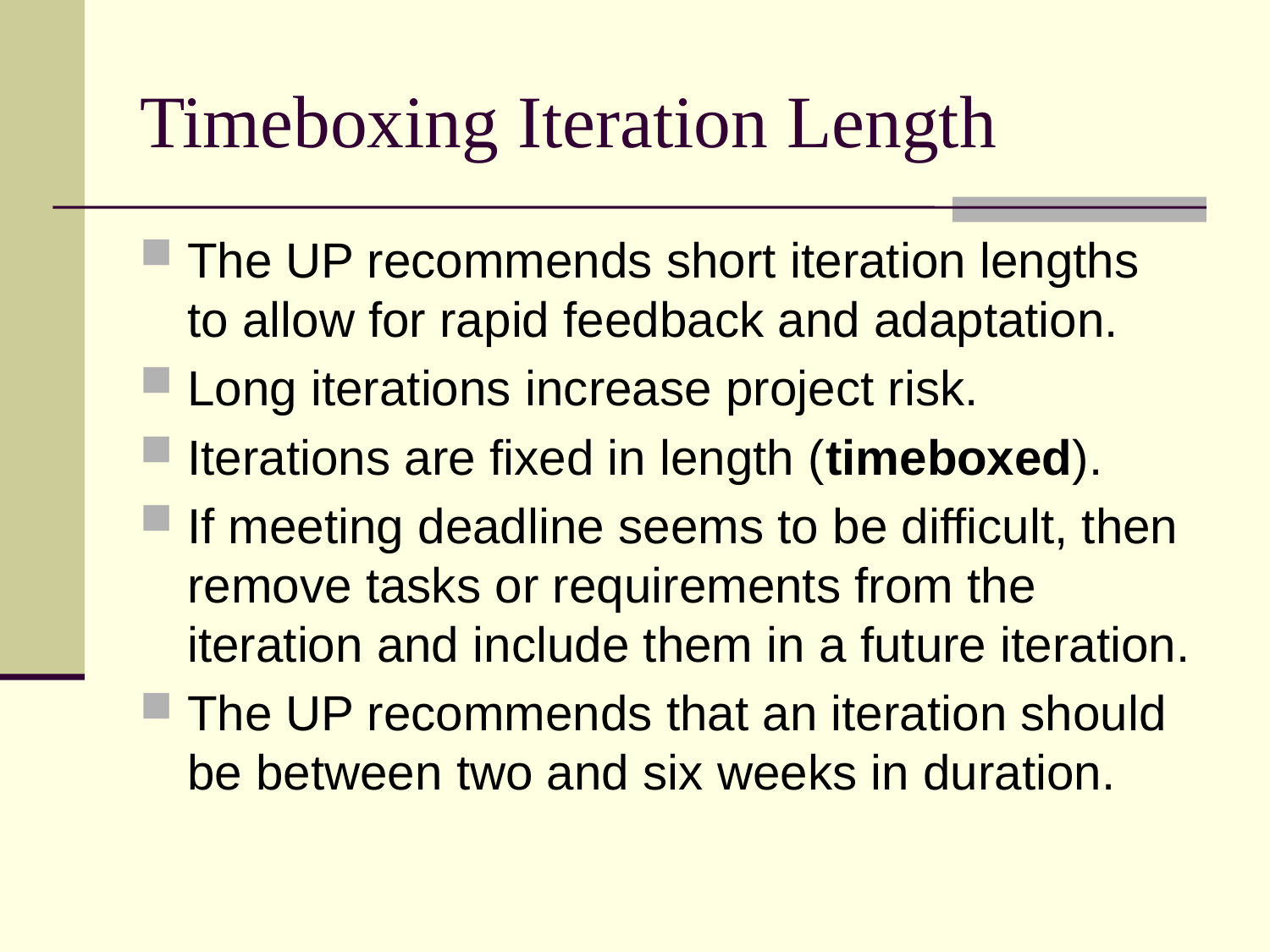

# Timeboxing Iteration Length
The UP recommends short iteration lengths to allow for rapid feedback and adaptation.
Long iterations increase project risk.
Iterations are fixed in length (timeboxed).
If meeting deadline seems to be difficult, then remove tasks or requirements from the iteration and include them in a future iteration.
The UP recommends that an iteration should be between two and six weeks in duration.